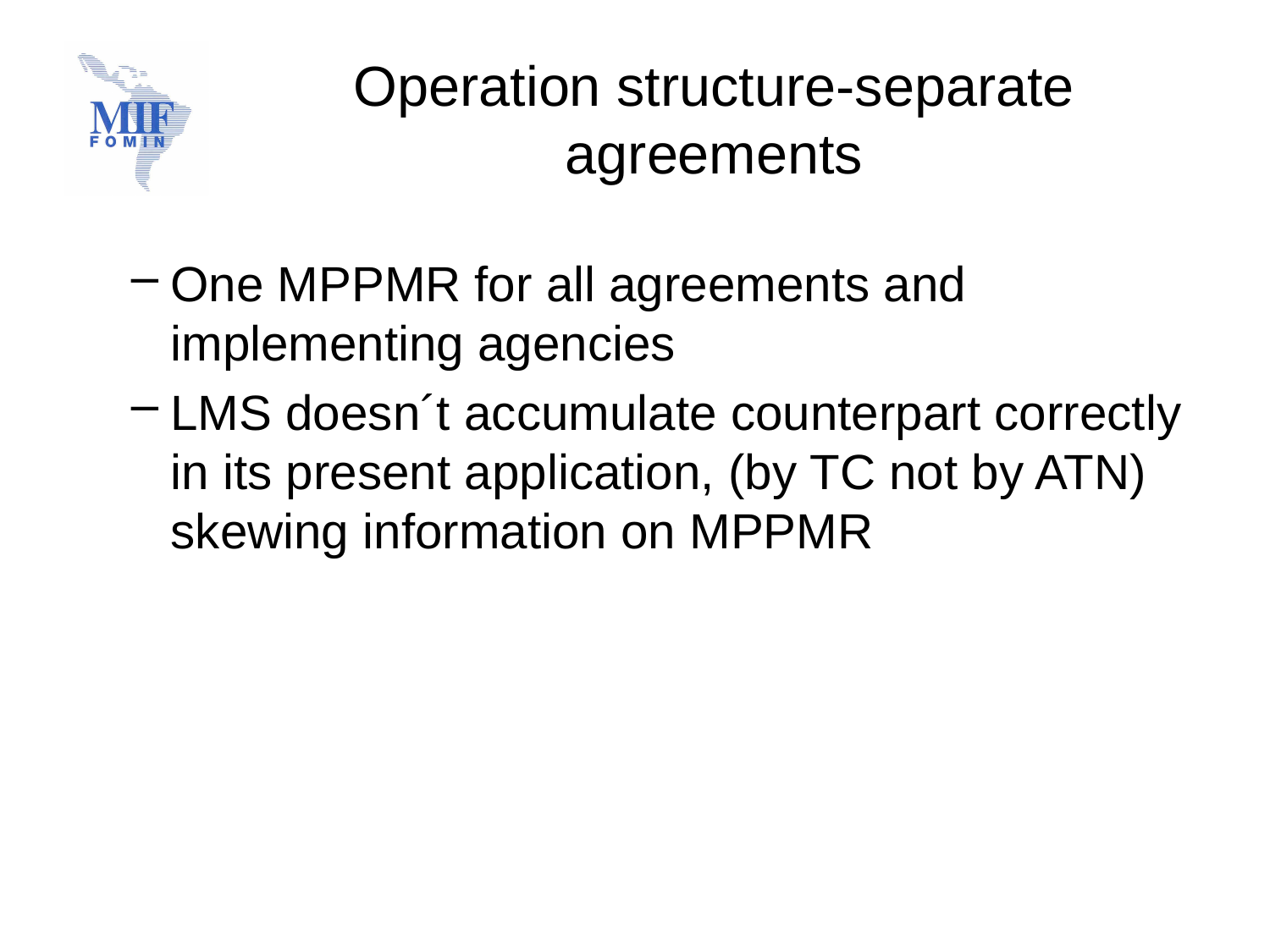

# Operation structure-separate agreements
One MPPMR for all agreements and implementing agencies
LMS doesn´t accumulate counterpart correctly in its present application, (by TC not by ATN) skewing information on MPPMR